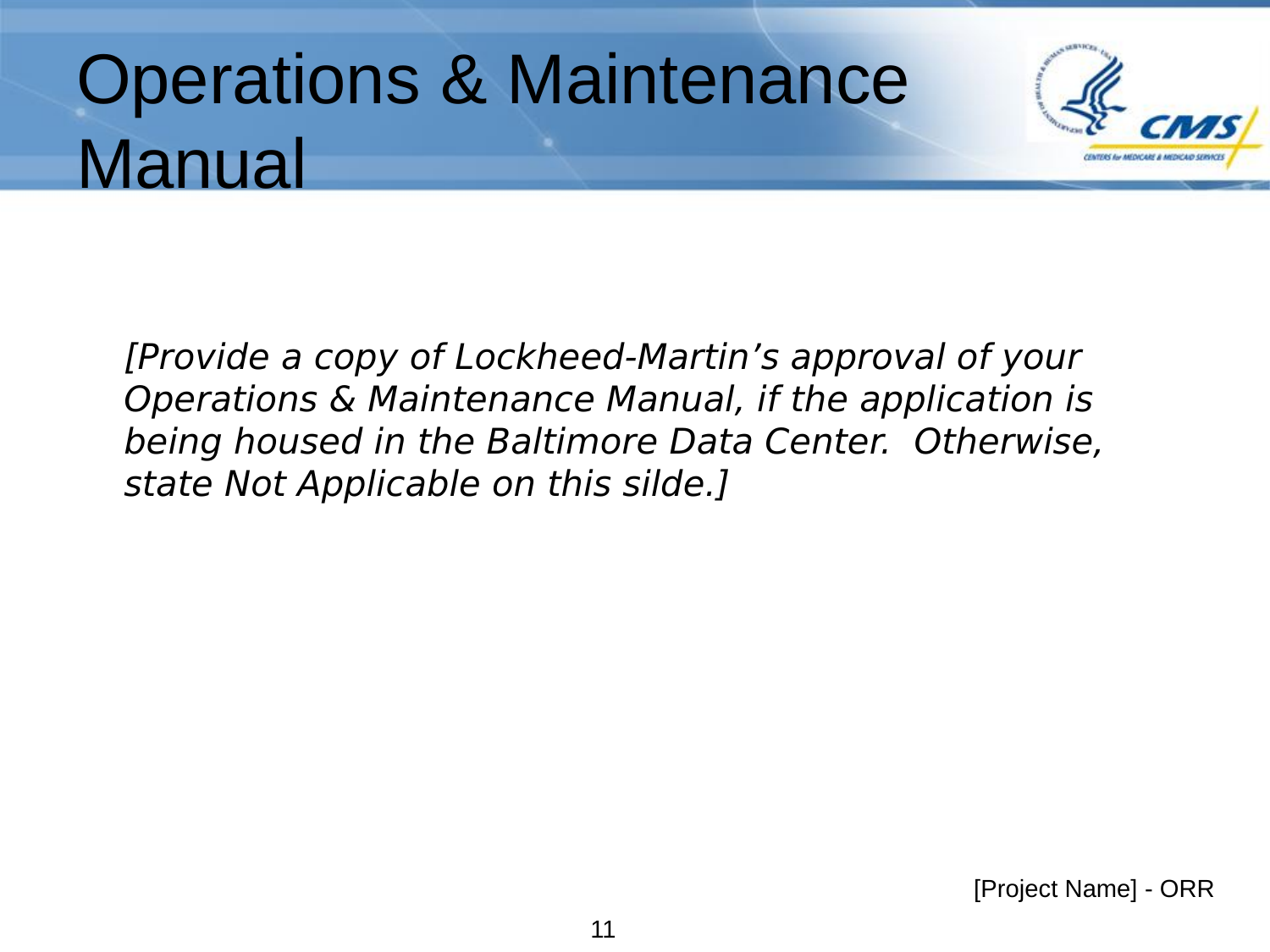

# Operations & Maintenance Manual
[Provide a copy of Lockheed-Martin’s approval of your Operations & Maintenance Manual, if the application is being housed in the Baltimore Data Center.  Otherwise, state Not Applicable on this silde.]

[Project Name] - ORR
11